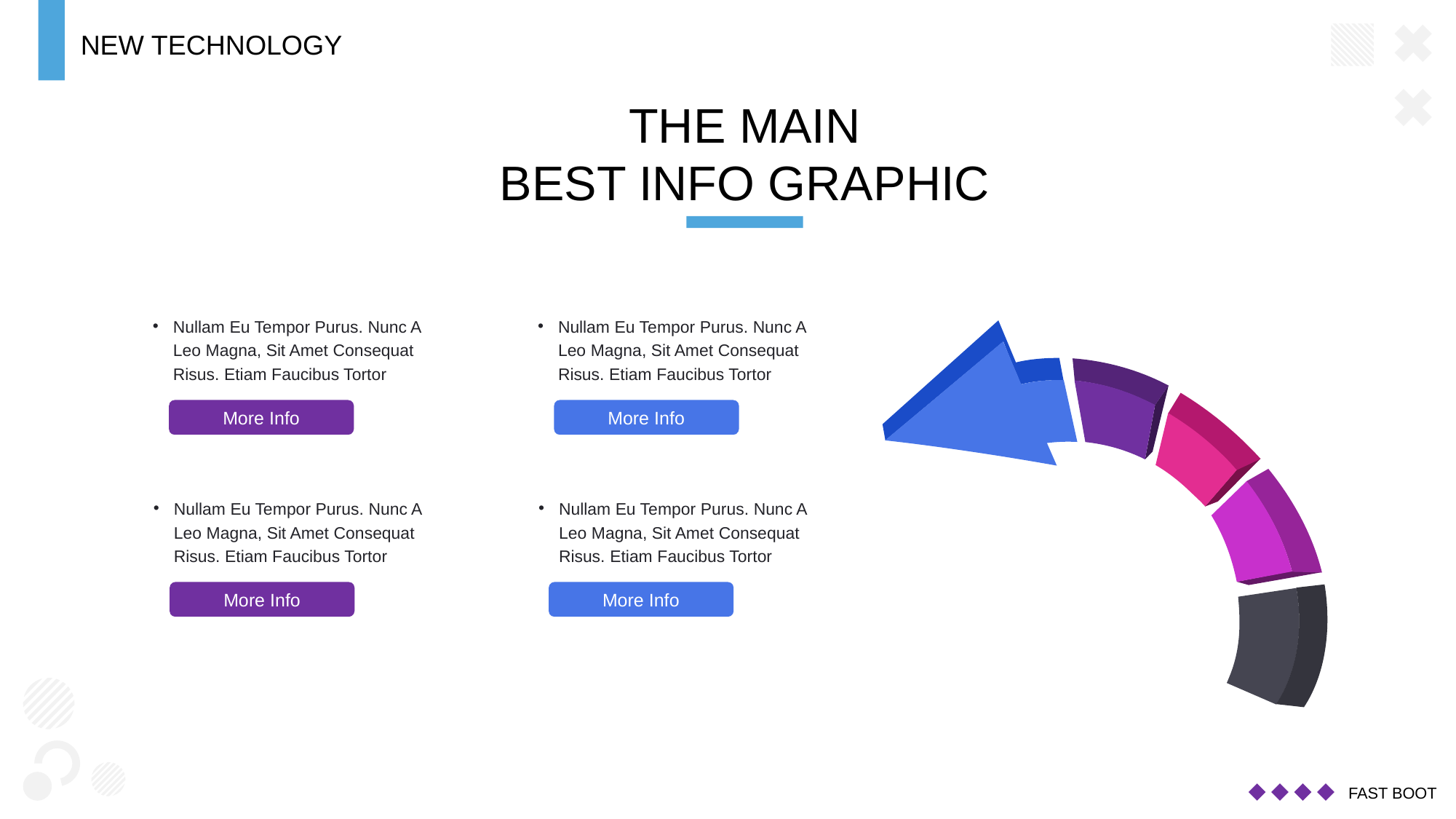

NEW TECHNOLOGY

THE MAIN
BEST INFO GRAPHIC

Nullam Eu Tempor Purus. Nunc A Leo Magna, Sit Amet Consequat Risus. Etiam Faucibus Tortor
Nullam Eu Tempor Purus. Nunc A Leo Magna, Sit Amet Consequat Risus. Etiam Faucibus Tortor

More Info
More Info
Nullam Eu Tempor Purus. Nunc A Leo Magna, Sit Amet Consequat Risus. Etiam Faucibus Tortor
Nullam Eu Tempor Purus. Nunc A Leo Magna, Sit Amet Consequat Risus. Etiam Faucibus Tortor
More Info
More Info

FAST BOOT